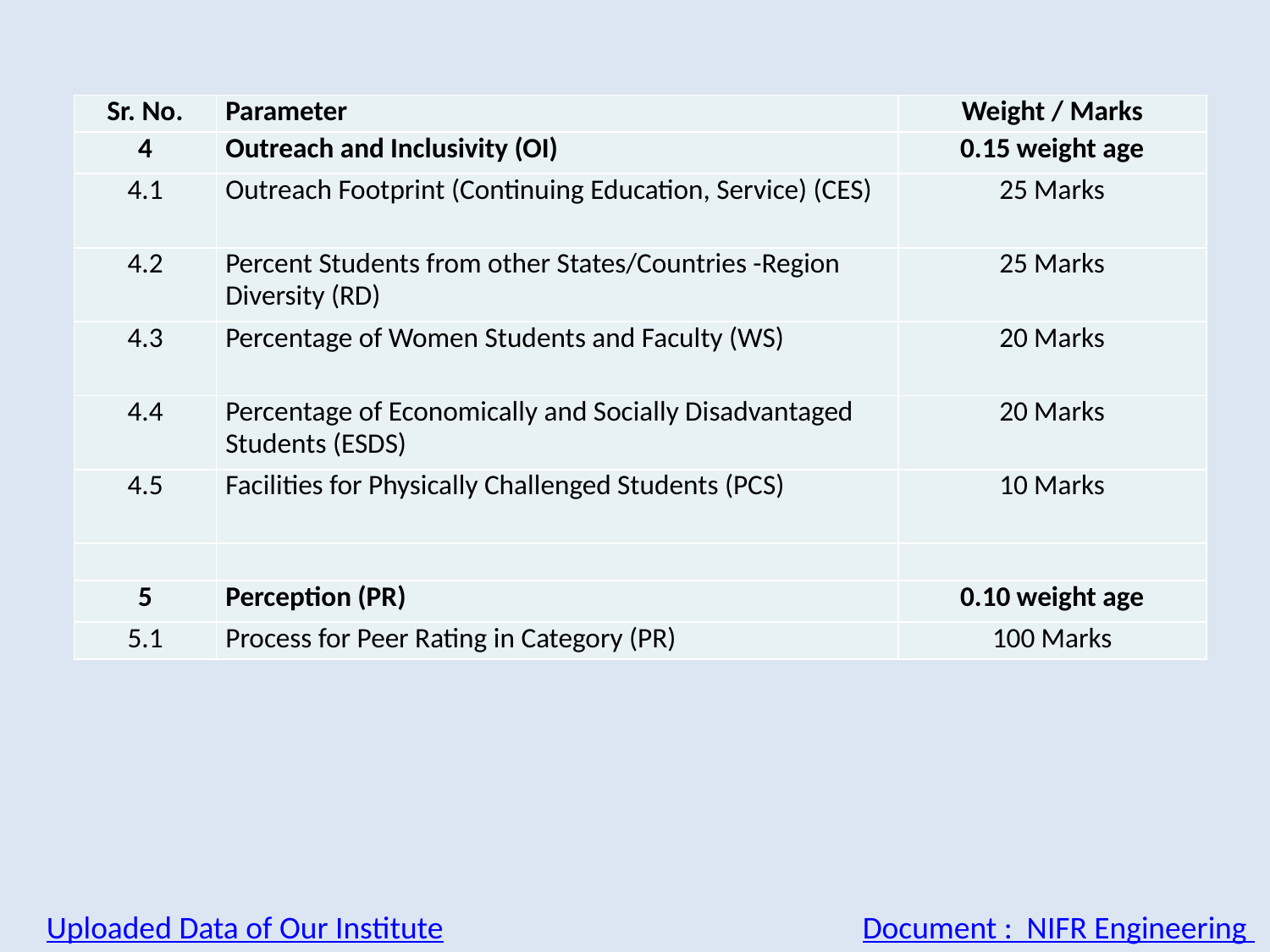

| Sr. No. | Parameter | Weight / Marks |
| --- | --- | --- |
| 4 | Outreach and Inclusivity (OI) | 0.15 weight age |
| 4.1 | Outreach Footprint (Continuing Education, Service) (CES) | 25 Marks |
| 4.2 | Percent Students from other States/Countries -Region Diversity (RD) | 25 Marks |
| 4.3 | Percentage of Women Students and Faculty (WS) | 20 Marks |
| 4.4 | Percentage of Economically and Socially Disadvantaged Students (ESDS) | 20 Marks |
| 4.5 | Facilities for Physically Challenged Students (PCS) | 10 Marks |
|  |  |  |
| 5 | Perception (PR) | 0.10 weight age |
| 5.1 | Process for Peer Rating in Category (PR) | 100 Marks |
Uploaded Data of Our Institute
Document :  NIFR Engineering